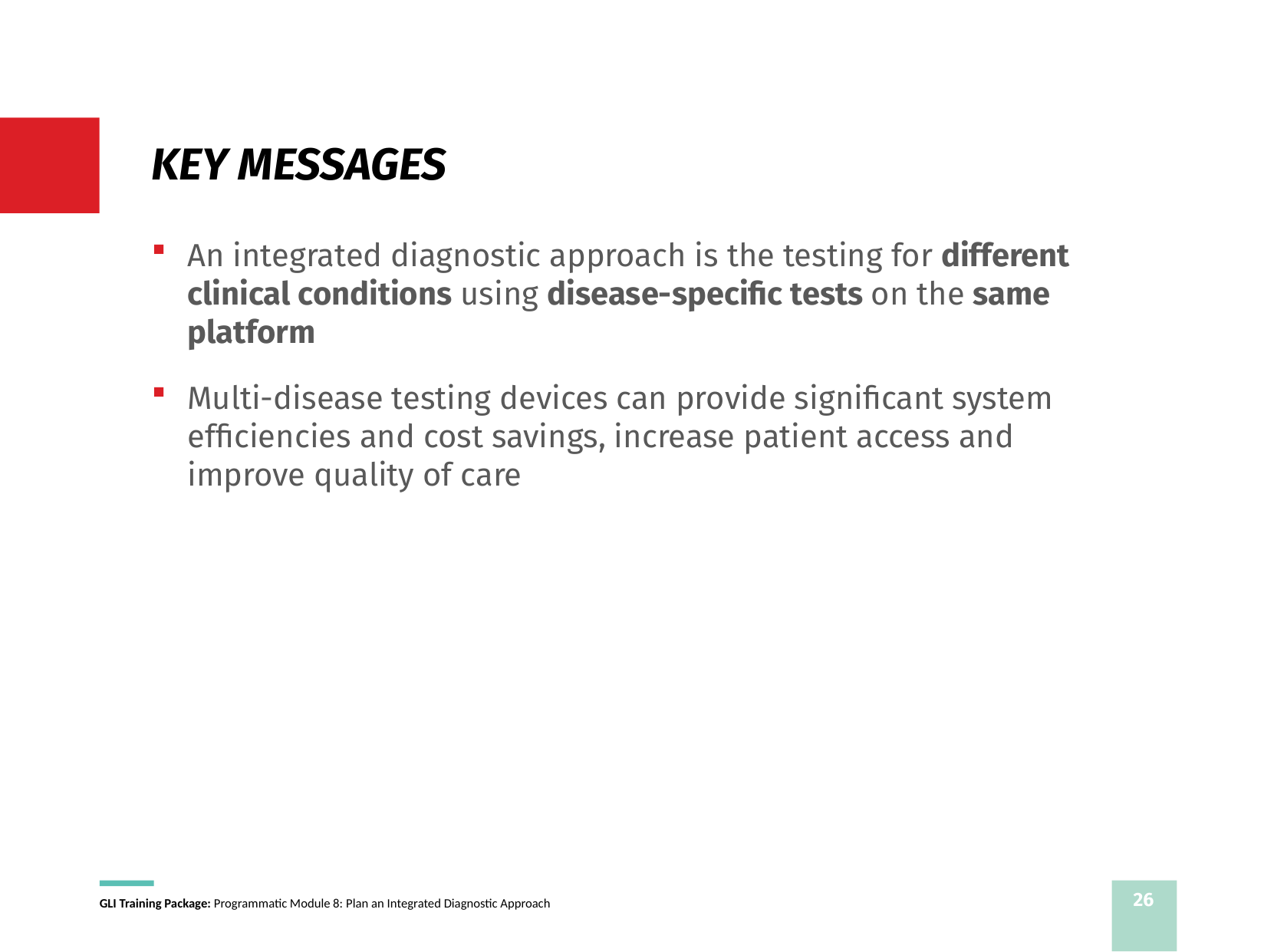

# KEY MESSAGES
An integrated diagnostic approach is the testing for different clinical conditions using disease-specific tests on the same platform
Multi-disease testing devices can provide significant system efficiencies and cost savings, increase patient access and improve quality of care